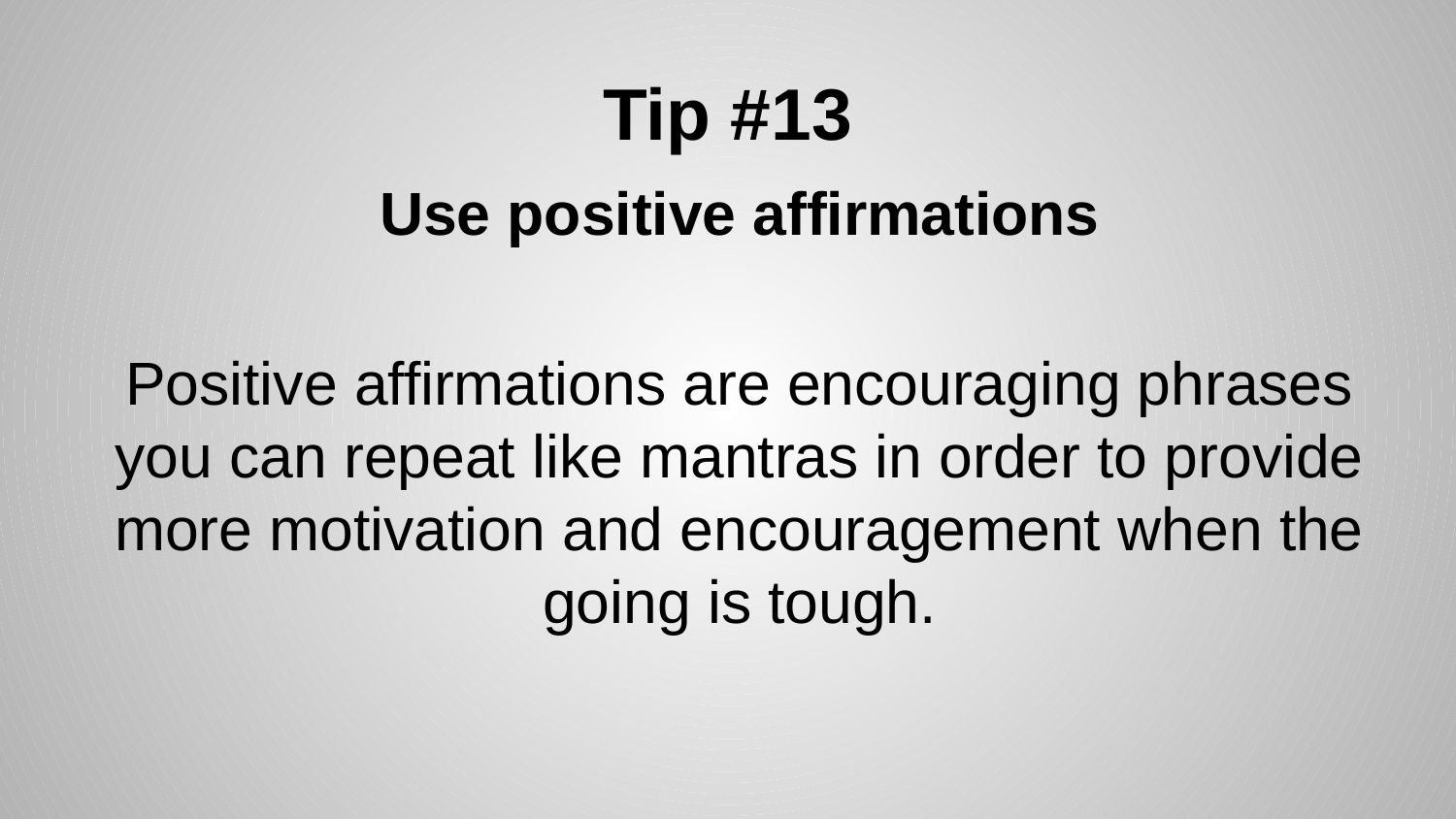

# Tip #13

Use positive affirmations

Positive affirmations are encouraging phrases you can repeat like mantras in order to provide more motivation and encouragement when the going is tough.